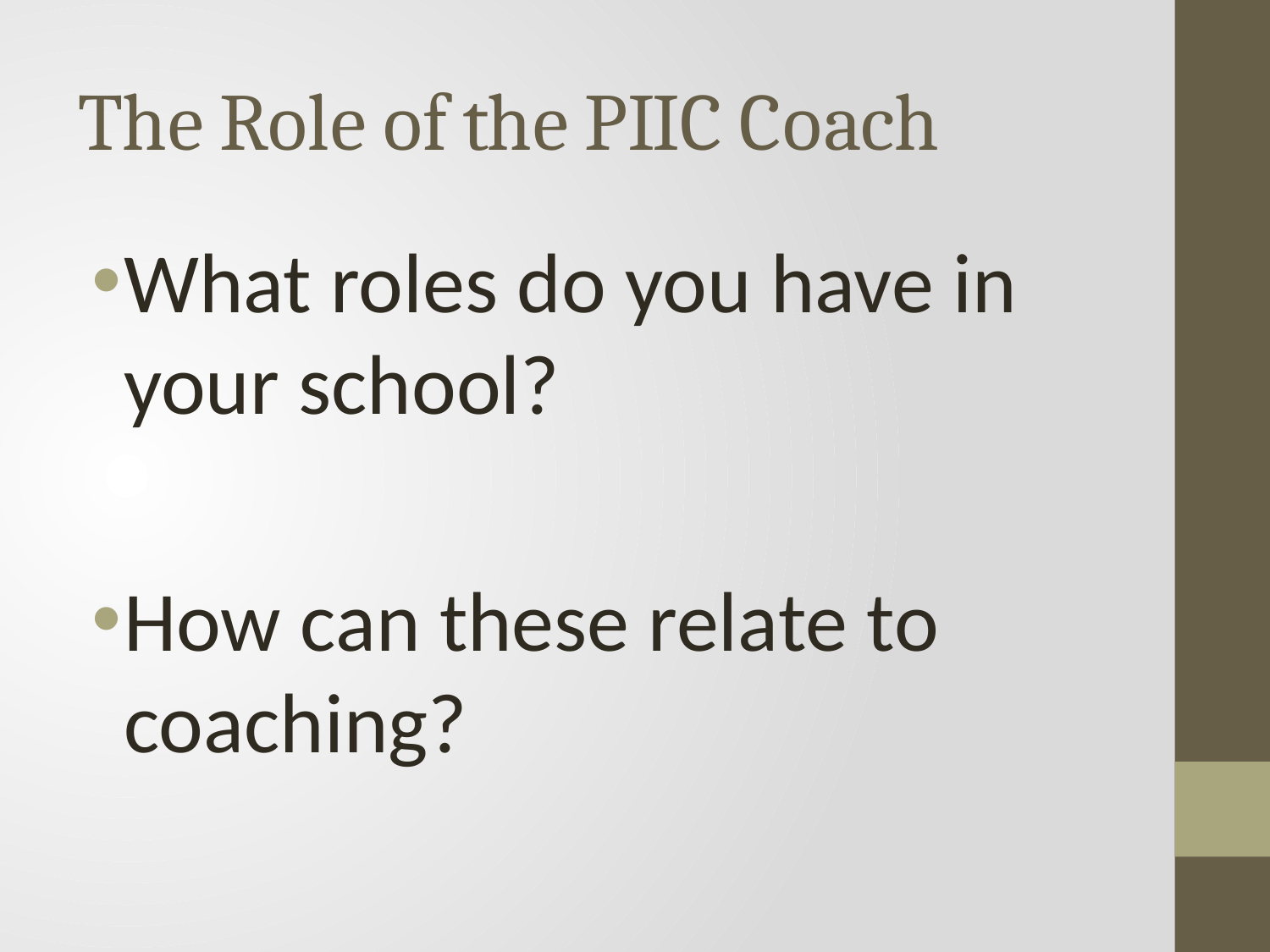

# The Role of the PIIC Coach
What roles do you have in your school?

How can these relate to coaching?